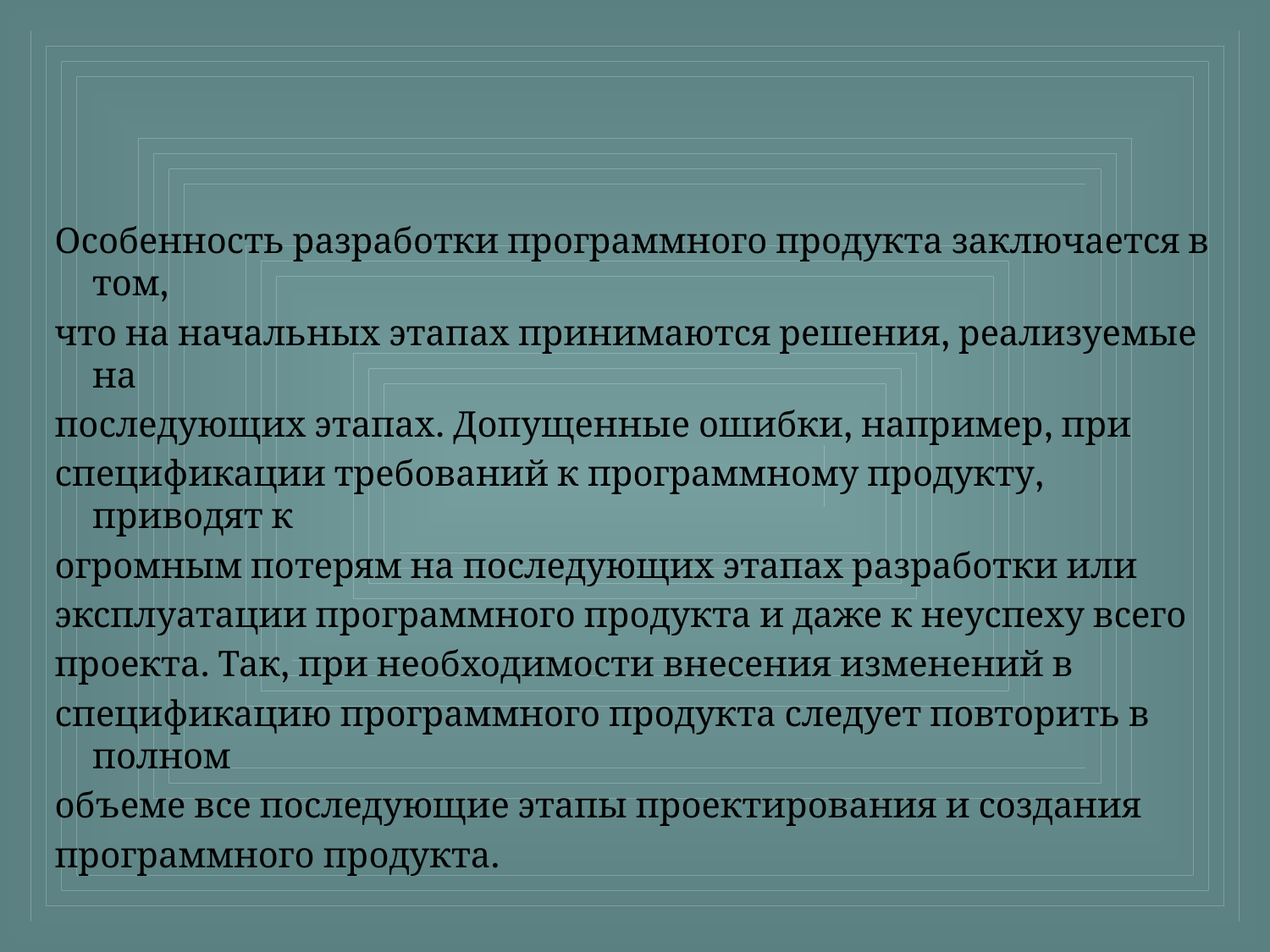

Особенность разработки программного продукта заключается в том,
что на начальных этапах принимаются решения, реализуемые на
последующих этапах. Допущенные ошибки, например, при
спецификации требований к программному продукту, приводят к
огромным потерям на последующих этапах разработки или
эксплуатации программного продукта и даже к неуспеху всего
проекта. Так, при необходимости внесения изменений в
спецификацию программного продукта следует повторить в полном
объеме все последующие этапы проектирования и создания
программного продукта.